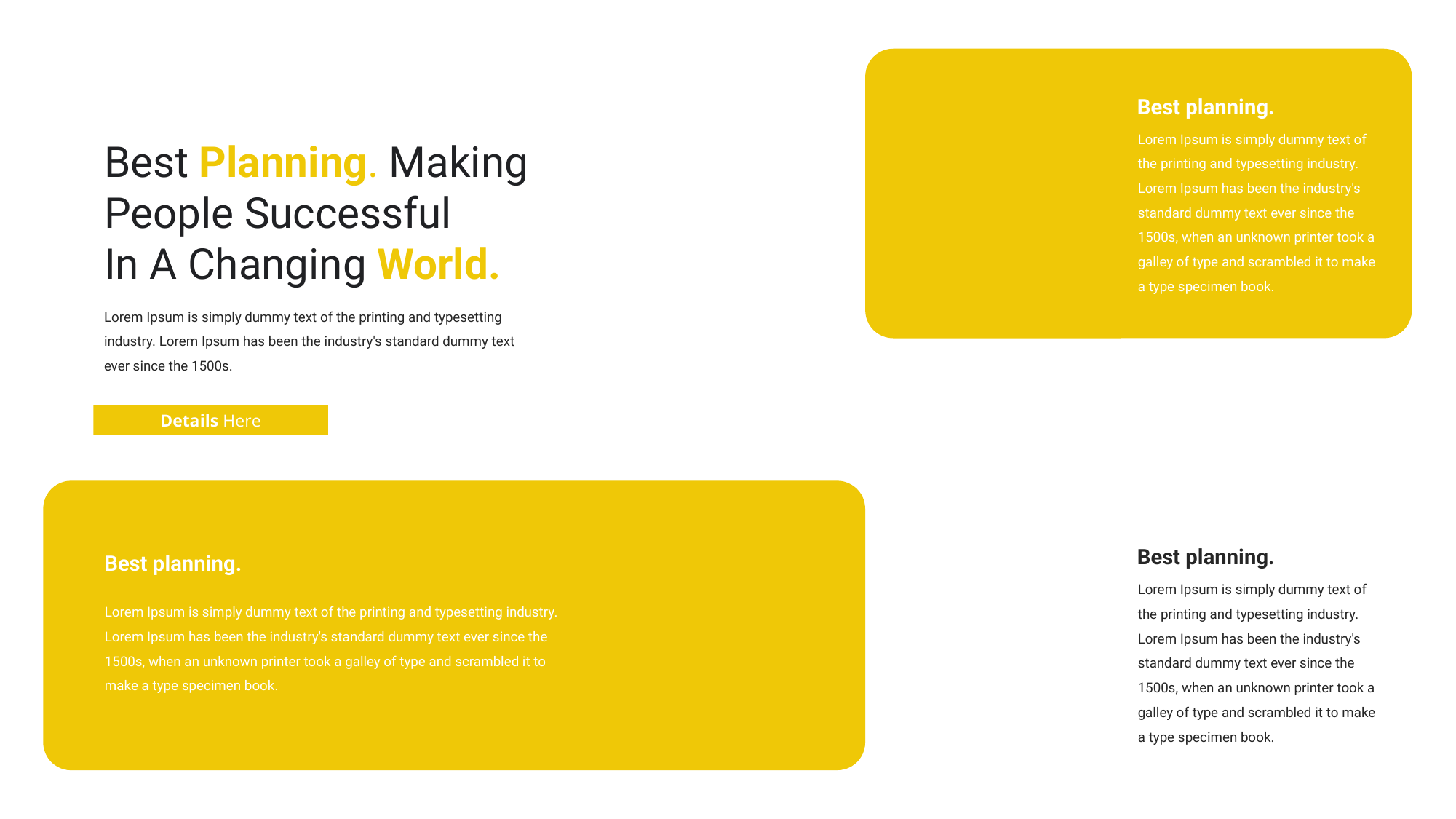

Best planning.
Lorem Ipsum is simply dummy text of the printing and typesetting industry. Lorem Ipsum has been the industry's standard dummy text ever since the 1500s, when an unknown printer took a galley of type and scrambled it to make a type specimen book.
Best Planning. Making People Successful
In A Changing World.
Lorem Ipsum is simply dummy text of the printing and typesetting industry. Lorem Ipsum has been the industry's standard dummy text ever since the 1500s.
Details Here

Best planning.
Lorem Ipsum is simply dummy text of the printing and typesetting industry. Lorem Ipsum has been the industry's standard dummy text ever since the 1500s, when an unknown printer took a galley of type and scrambled it to make a type specimen book.
Best planning.
Lorem Ipsum is simply dummy text of the printing and typesetting industry. Lorem Ipsum has been the industry's standard dummy text ever since the 1500s, when an unknown printer took a galley of type and scrambled it to make a type specimen book.